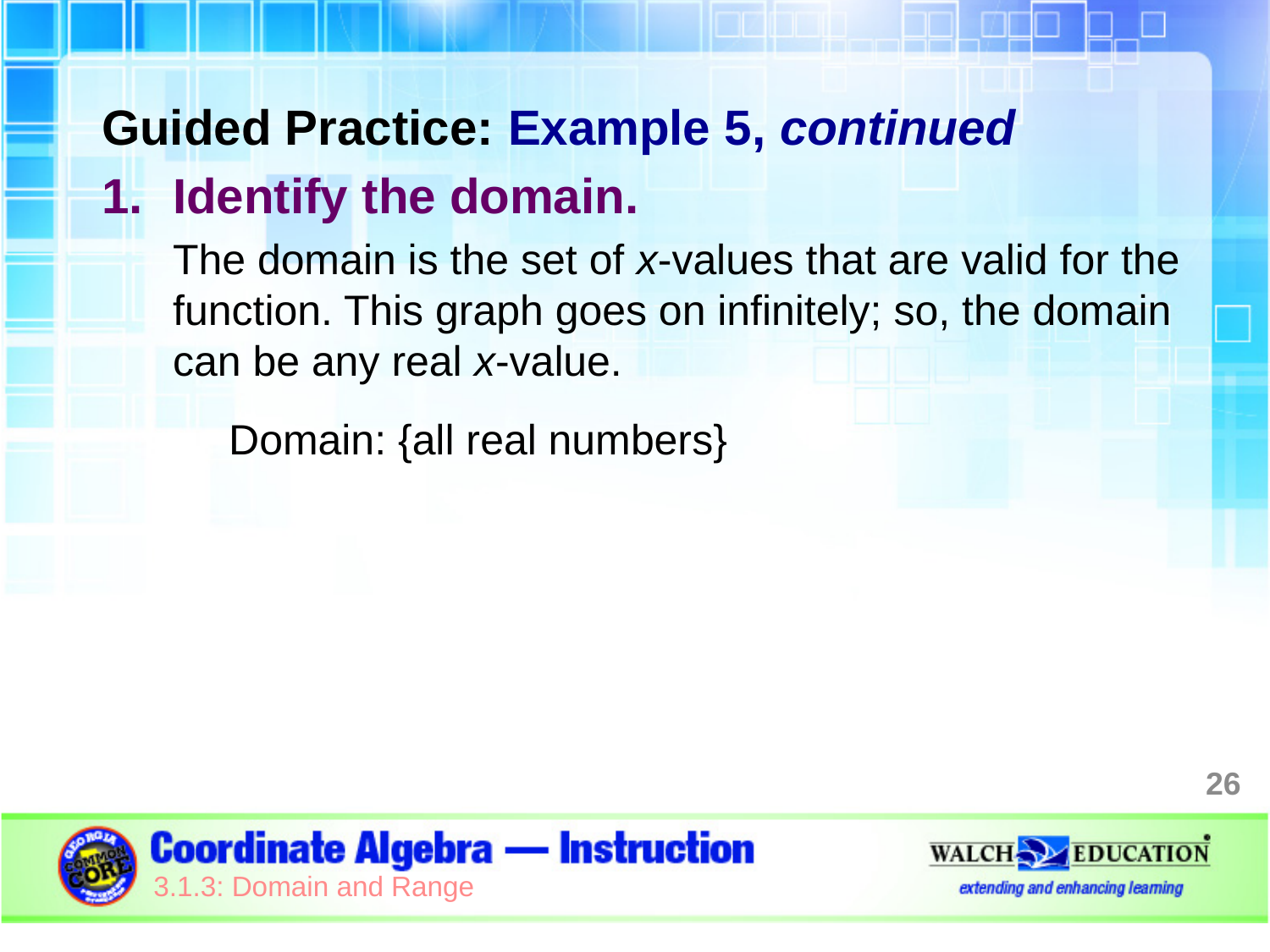

Guided Practice: Example 5, continued
Identify the domain.
The domain is the set of x-values that are valid for the function. This graph goes on infinitely; so, the domain can be any real x-value.
Domain: {all real numbers}
26
3.1.3: Domain and Range